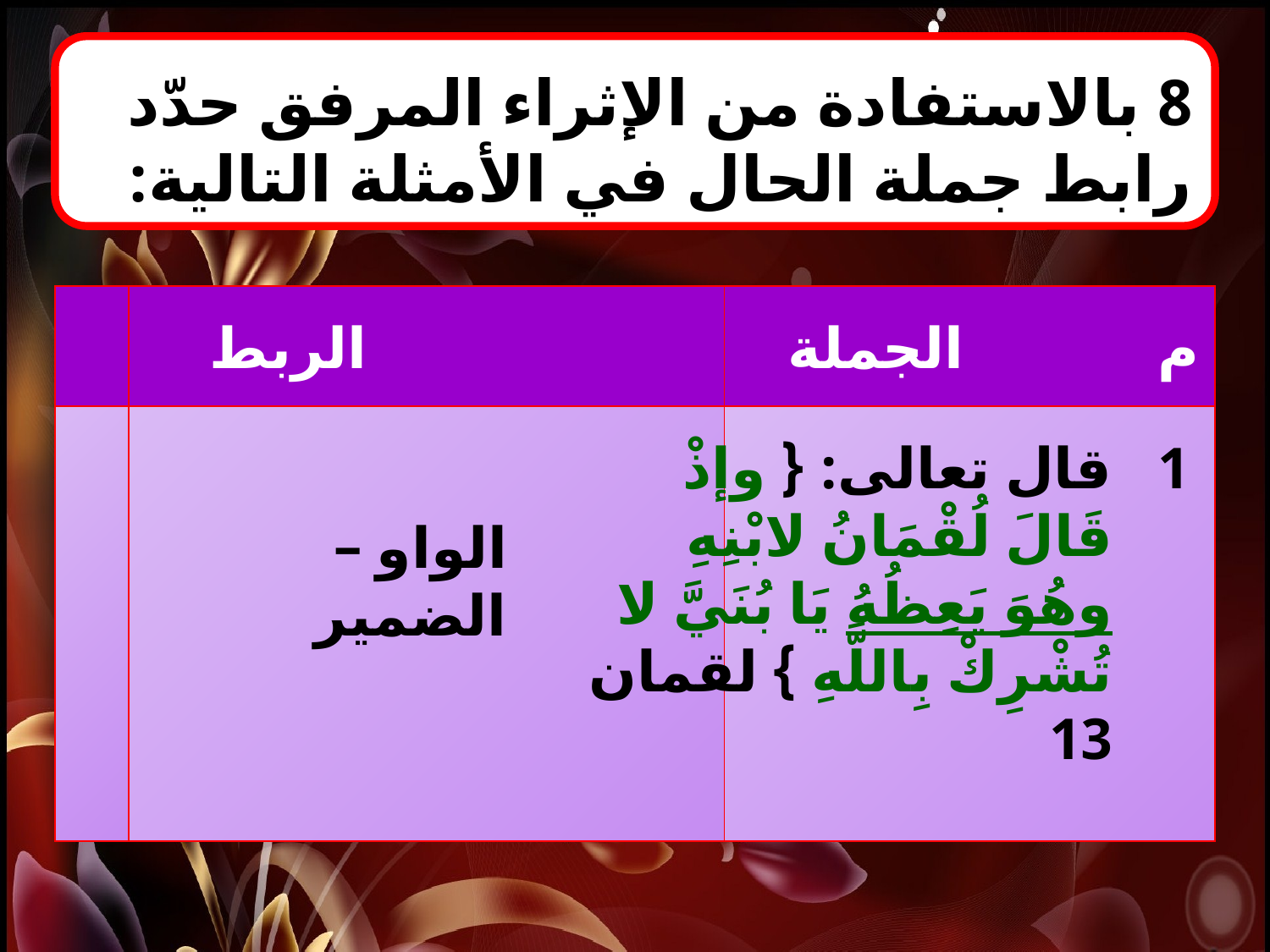

8 بالاستفادة من الإثراء المرفق حدّد رابط جملة الحال في الأمثلة التالية:
|  |  |  |
| --- | --- | --- |
|  |  |  |
الربط
الجملة
م
قال تعالى: { وإذْ قَالَ لُقْمَانُ لابْنِهِ وهُوَ يَعِظُهُ يَا بُنَيَّ لا تُشْرِكْ بِاللَّهِ } لقمان 13
1
الواو – الضمير